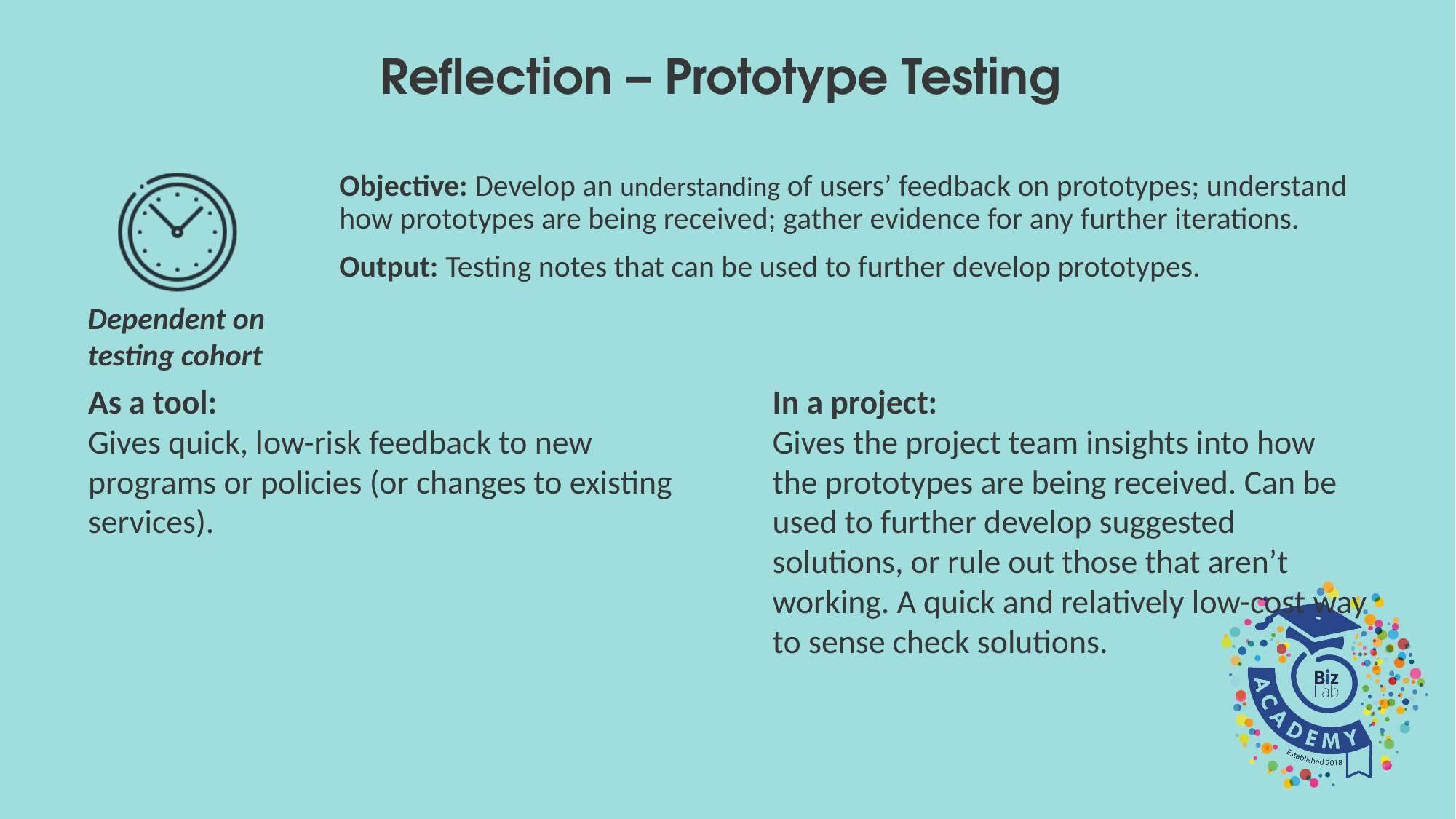

Reflection – Prototype Testing
Objective: Develop an understanding of users’ feedback on prototypes; understand how prototypes are being received; gather evidence for any further iterations.
Output: Testing notes that can be used to further develop prototypes.
Dependent on testing cohort
In a project:
Gives the project team insights into how the prototypes are being received. Can be used to further develop suggested solutions, or rule out those that aren’t working. A quick and relatively low-cost way to sense check solutions.
As a tool:
Gives quick, low-risk feedback to new programs or policies (or changes to existing services).